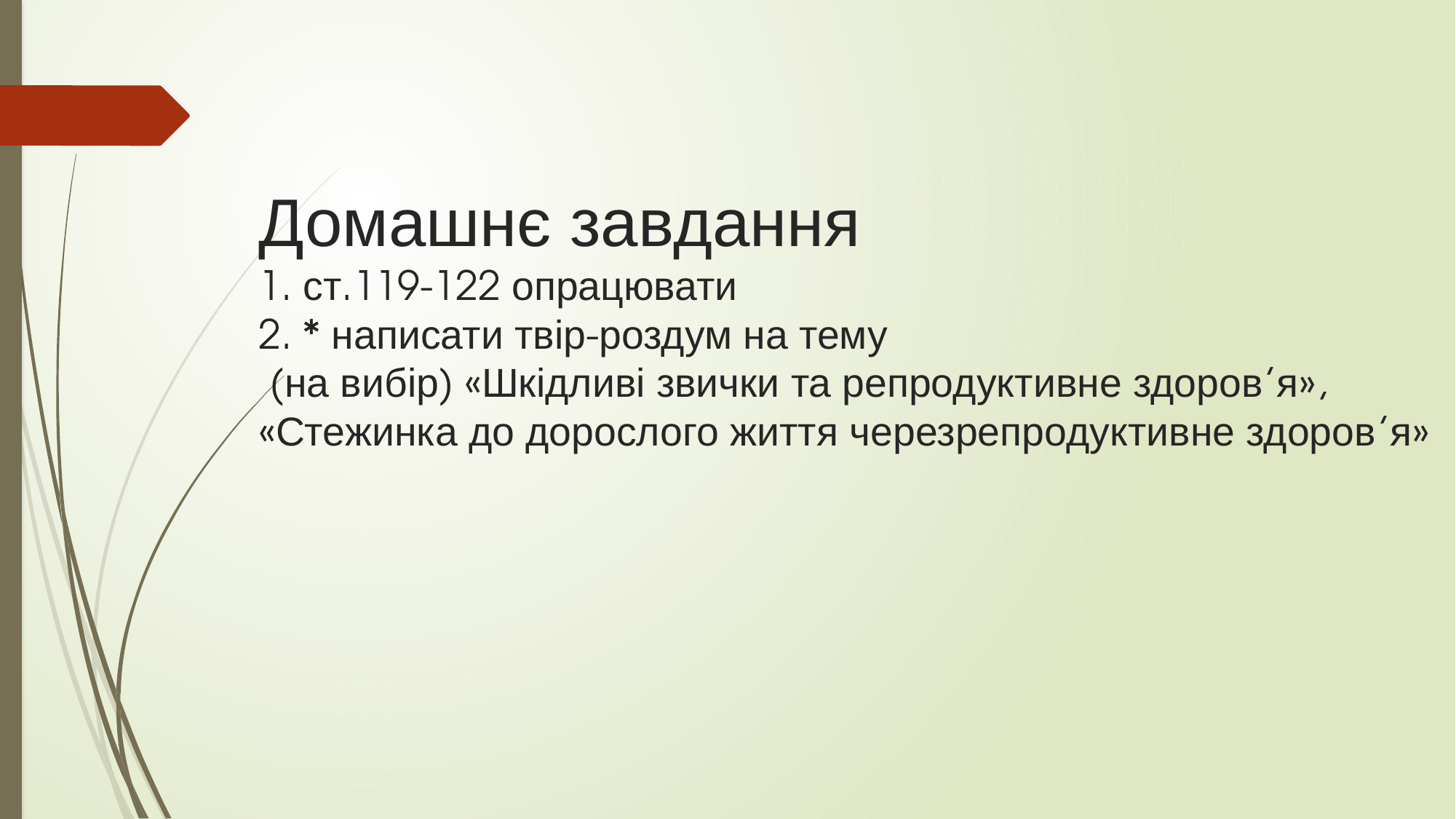

Домашнє завдання
1. ст.119-122 опрацювати
2. * написати твір-роздум на тему
 (на вибір) «Шкідливі звички та репродуктивне здоров’я»,  «Стежинка до дорослого життя черезрепродуктивне здоров’я»